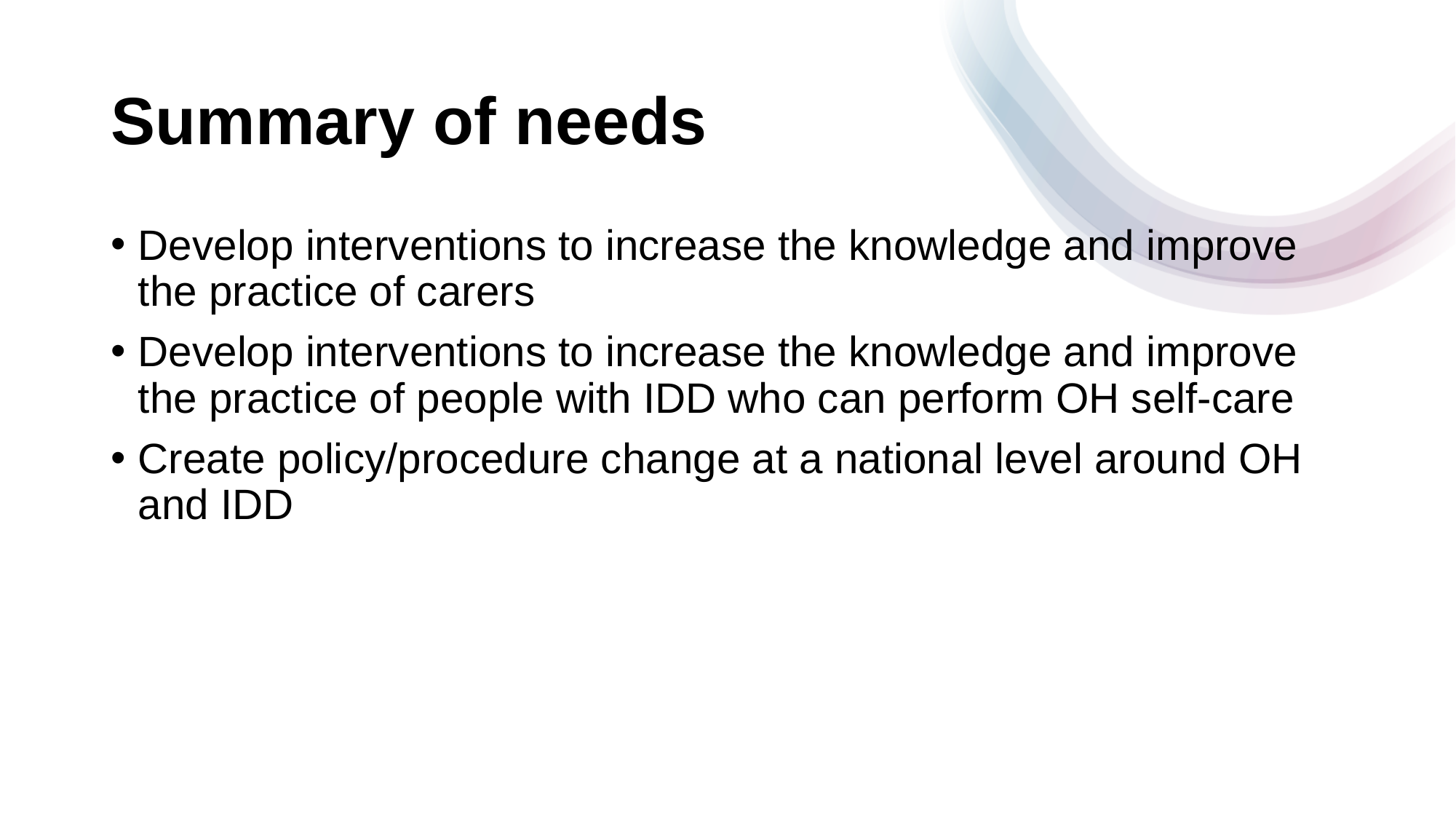

# Summary of needs
Develop interventions to increase the knowledge and improve the practice of carers
Develop interventions to increase the knowledge and improve the practice of people with IDD who can perform OH self-care
Create policy/procedure change at a national level around OH and IDD